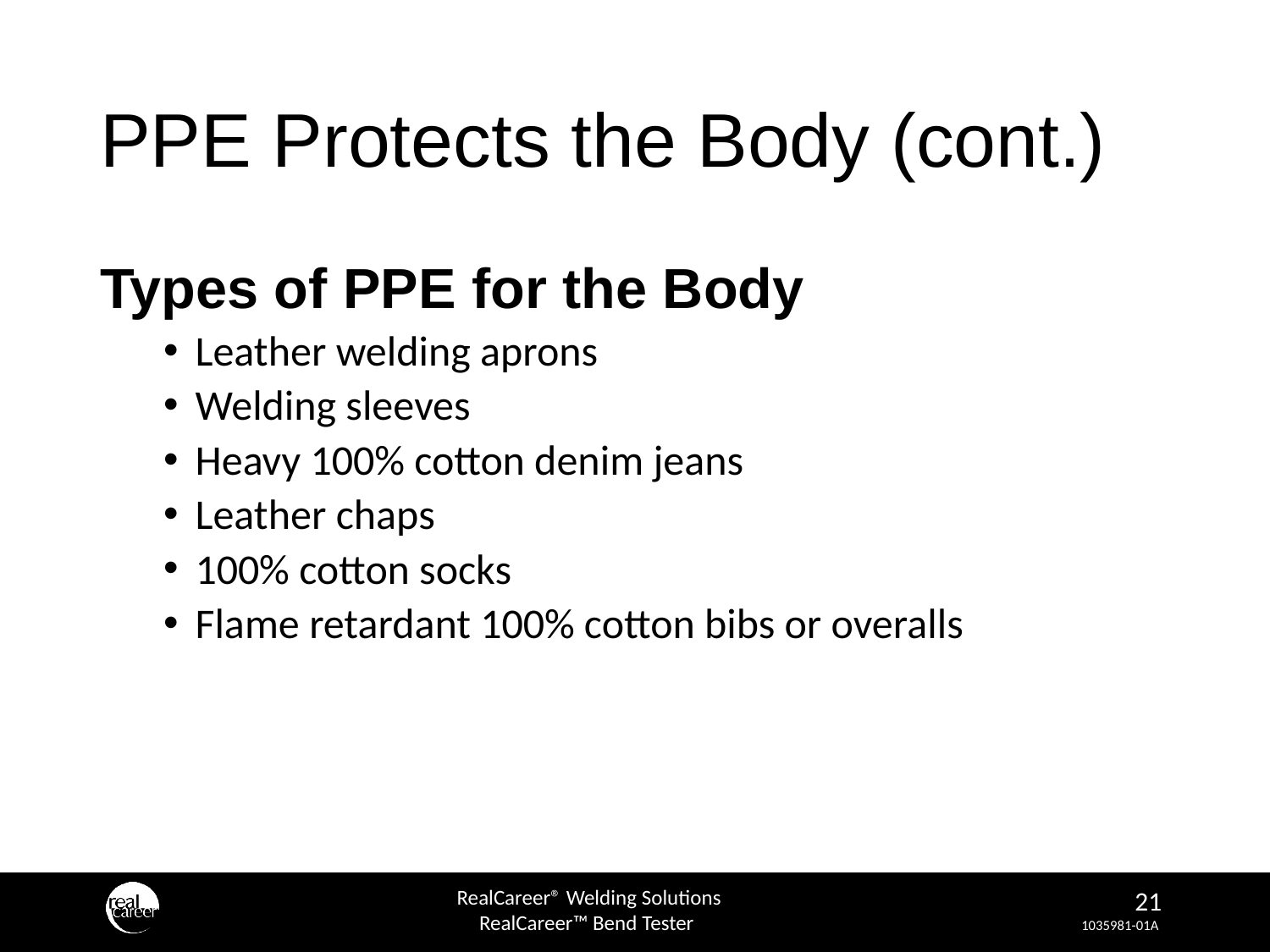

# PPE Protects the Body (cont.)
Types of PPE for the Body
Leather welding aprons
Welding sleeves
Heavy 100% cotton denim jeans
Leather chaps
100% cotton socks
Flame retardant 100% cotton bibs or overalls

21